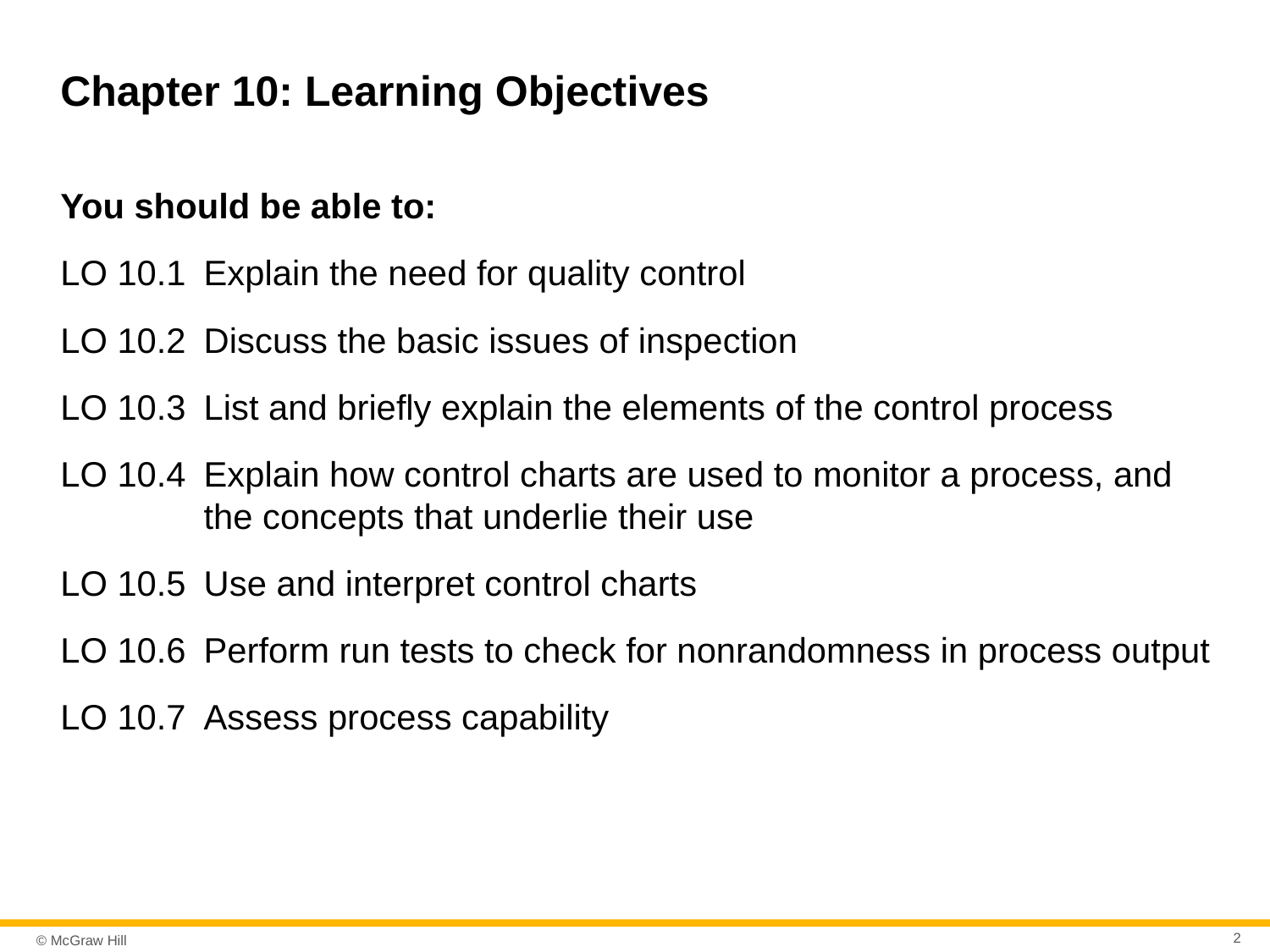

# Chapter 10: Learning Objectives
You should be able to:
LO 10.1	Explain the need for quality control
LO 10.2	Discuss the basic issues of inspection
LO 10.3	List and briefly explain the elements of the control process
LO 10.4	Explain how control charts are used to monitor a process, and the concepts that underlie their use
LO 10.5	Use and interpret control charts
LO 10.6	Perform run tests to check for nonrandomness in process output
LO 10.7	Assess process capability